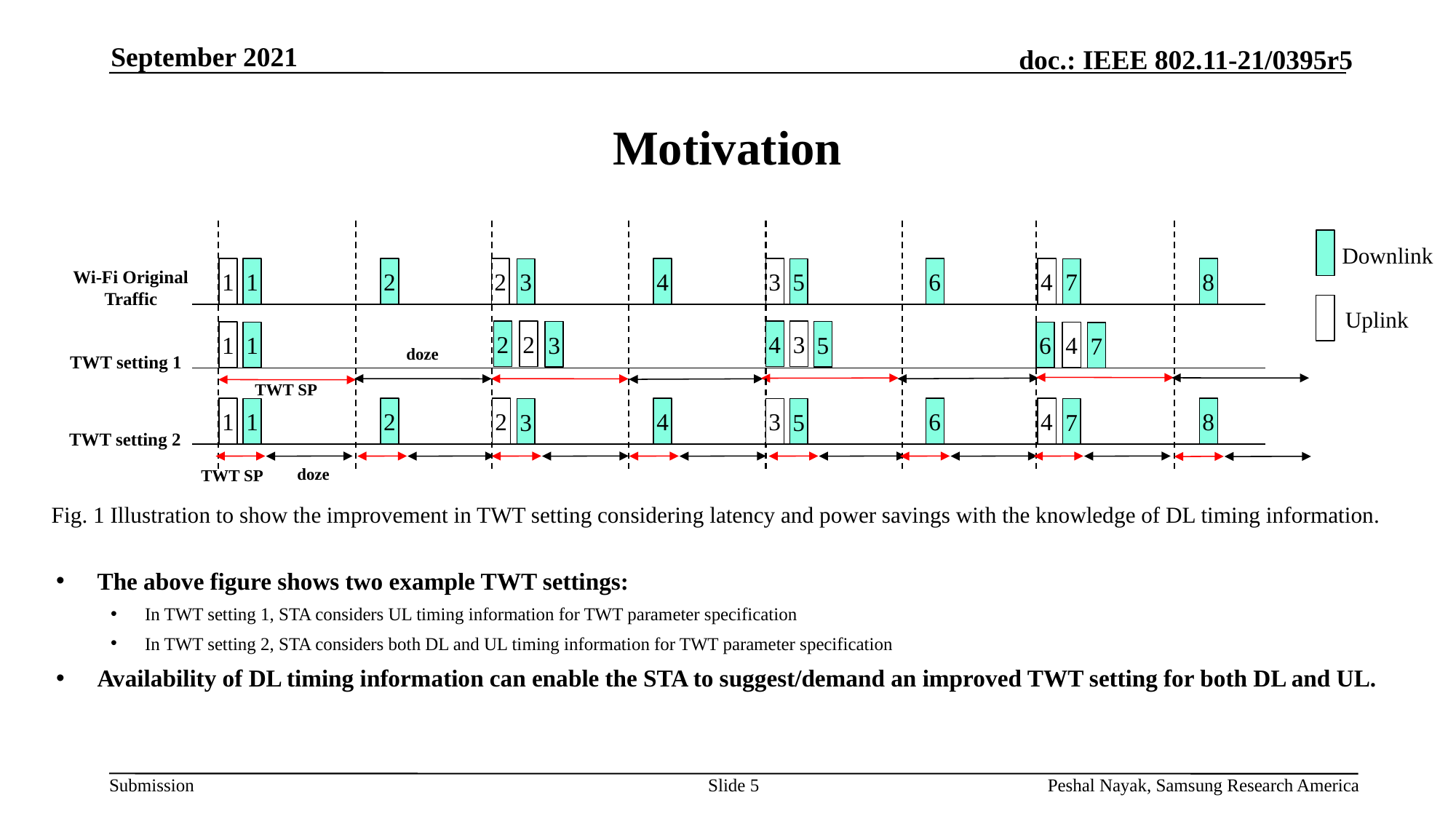

September 2021
# Motivation

Downlink
1
2
2
4
6
4
8
1
3
3
5
7
Wi-Fi Original Traffic

Uplink
2
4
3
2
5
3
1
6
4
1
7
doze
TWT setting 1
TWT SP
2
1
2
4
6
4
8
1
3
3
5
7
TWT setting 2
doze
TWT SP
Fig. 1 Illustration to show the improvement in TWT setting considering latency and power savings with the knowledge of DL timing information.
The above figure shows two example TWT settings:
In TWT setting 1, STA considers UL timing information for TWT parameter specification
In TWT setting 2, STA considers both DL and UL timing information for TWT parameter specification
Availability of DL timing information can enable the STA to suggest/demand an improved TWT setting for both DL and UL.

Slide 5
Peshal Nayak, Samsung Research America